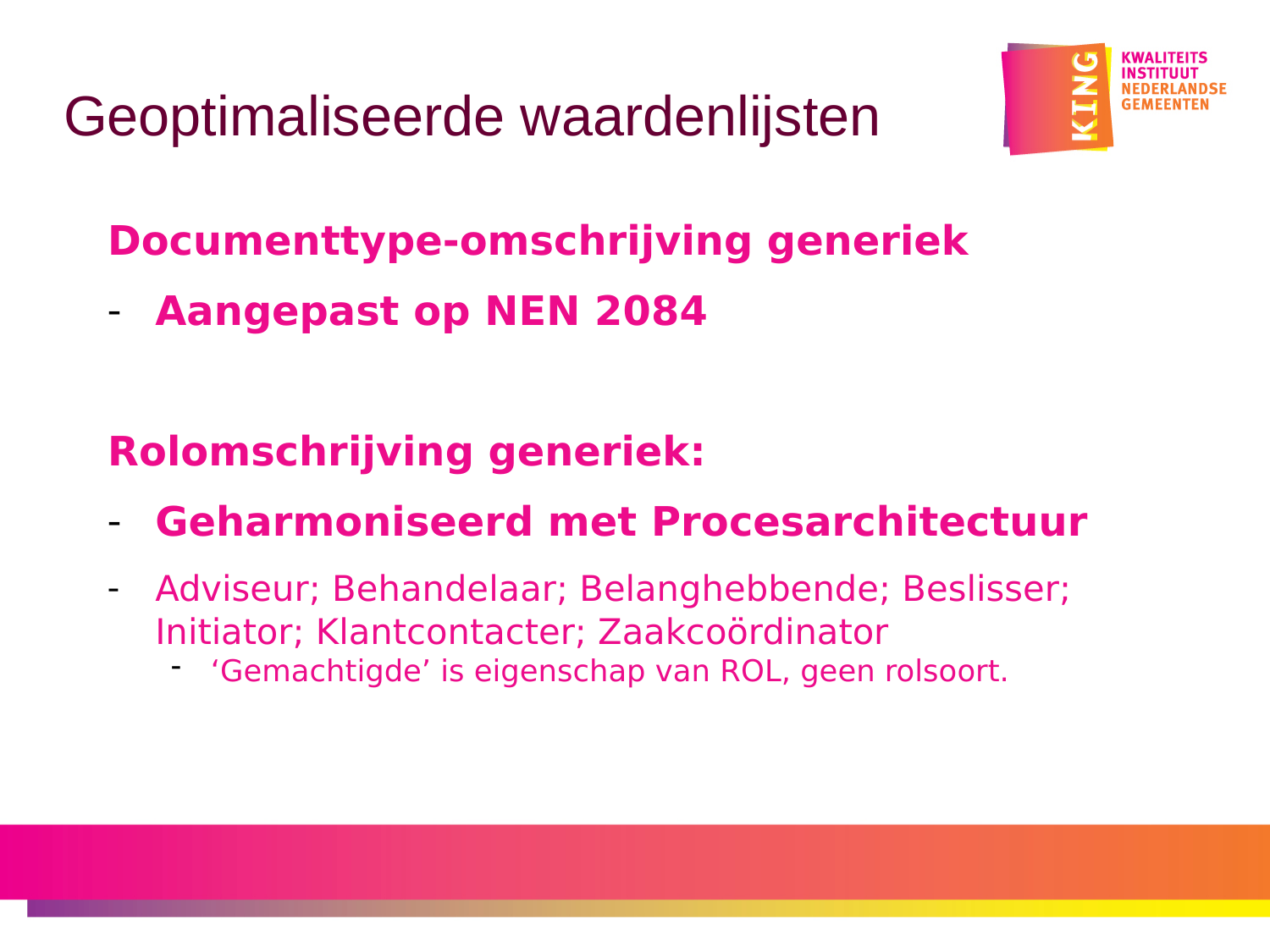

# Geoptimaliseerde waardenlijsten
Documenttype-omschrijving generiek
Aangepast op NEN 2084

Rolomschrijving generiek:
Geharmoniseerd met Procesarchitectuur
Adviseur; Behandelaar; Belanghebbende; Beslisser;
Initiator; Klantcontacter; Zaakcoördinator
‘Gemachtigde’ is eigenschap van ROL, geen rolsoort.